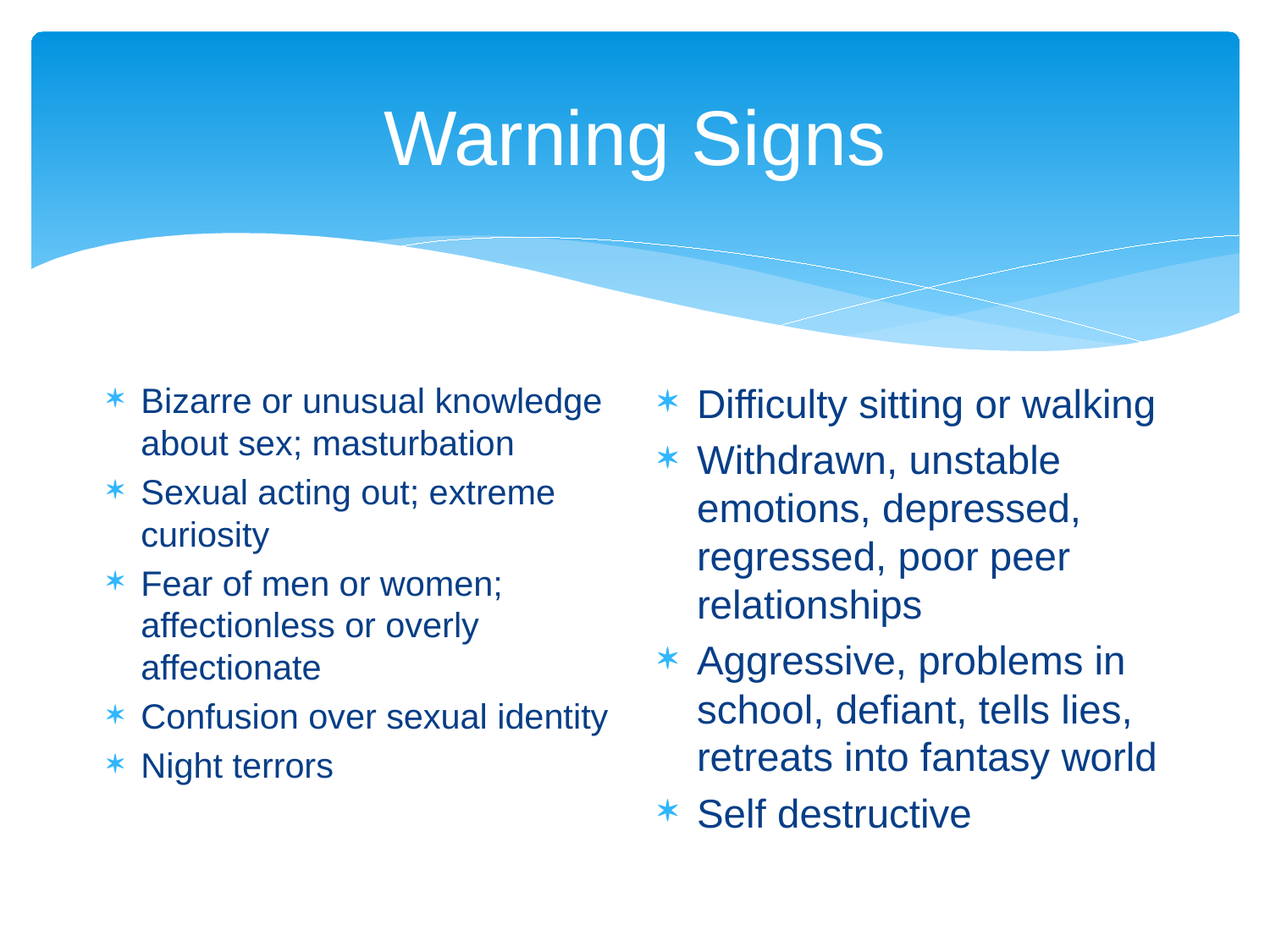

# Warning Signs
Bizarre or unusual knowledge about sex; masturbation
Sexual acting out; extreme curiosity
Fear of men or women; affectionless or overly affectionate
Confusion over sexual identity
Night terrors
Difficulty sitting or walking
Withdrawn, unstable emotions, depressed, regressed, poor peer relationships
Aggressive, problems in school, defiant, tells lies, retreats into fantasy world
Self destructive